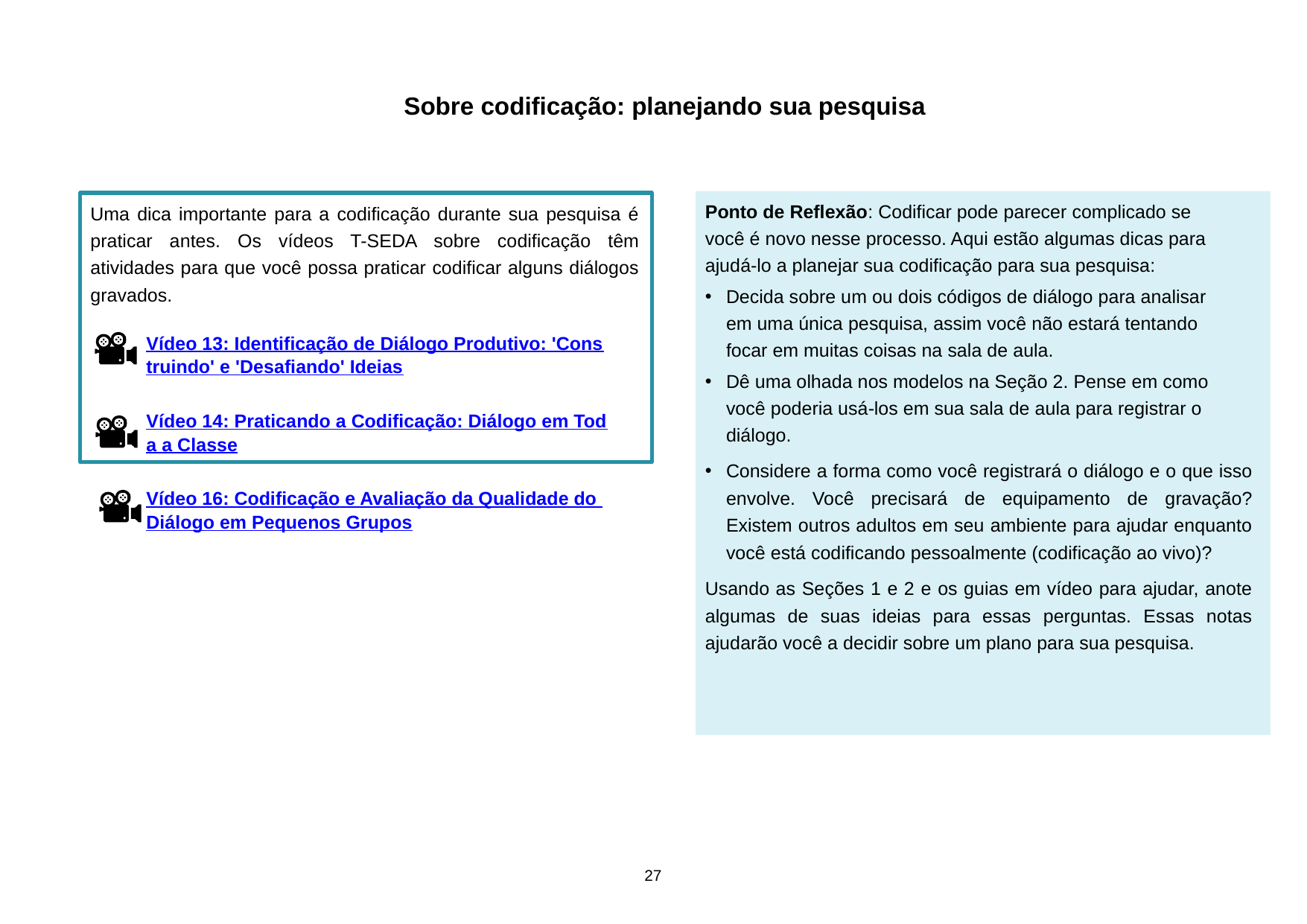

Sobre codificação: planejando sua pesquisa
Ponto de Reflexão: Codificar pode parecer complicado se você é novo nesse processo. Aqui estão algumas dicas para ajudá-lo a planejar sua codificação para sua pesquisa:
Decida sobre um ou dois códigos de diálogo para analisar em uma única pesquisa, assim você não estará tentando focar em muitas coisas na sala de aula.
Dê uma olhada nos modelos na Seção 2. Pense em como você poderia usá-los em sua sala de aula para registrar o diálogo.
Considere a forma como você registrará o diálogo e o que isso envolve. Você precisará de equipamento de gravação? Existem outros adultos em seu ambiente para ajudar enquanto você está codificando pessoalmente (codificação ao vivo)?
Usando as Seções 1 e 2 e os guias em vídeo para ajudar, anote algumas de suas ideias para essas perguntas. Essas notas ajudarão você a decidir sobre um plano para sua pesquisa.
Uma dica importante para a codificação durante sua pesquisa é praticar antes. Os vídeos T-SEDA sobre codificação têm atividades para que você possa praticar codificar alguns diálogos gravados.

Vídeo 13: Identificação de Diálogo Produtivo: 'Construindo' e 'Desafiando' Ideias

Vídeo 14: Praticando a Codificação: Diálogo em Toda a Classe

Vídeo 16: Codificação e Avaliação da Qualidade do Diálogo em Pequenos Grupos

27